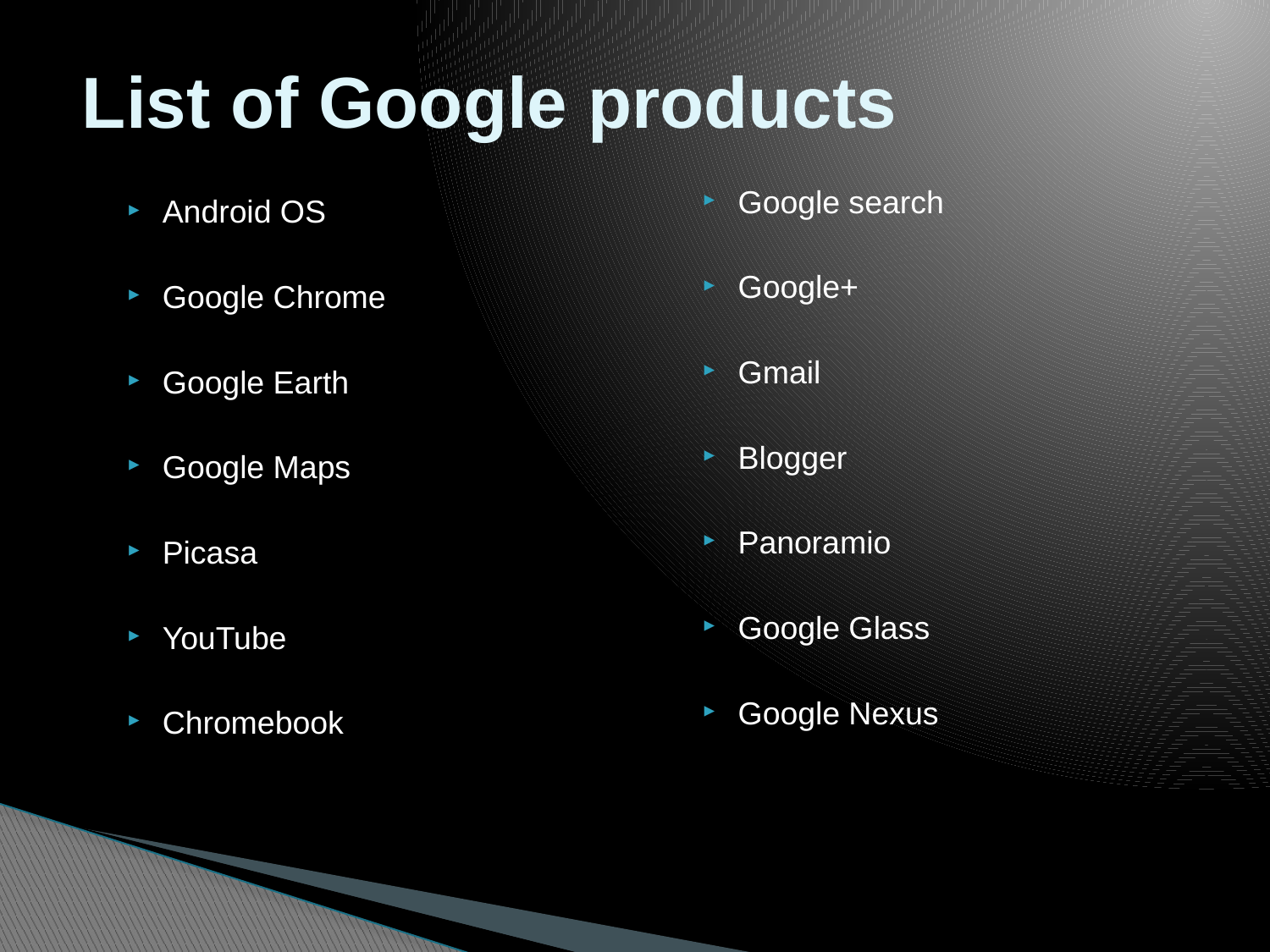

# List of Google products
Google search

Google+

Gmail

Blogger

Panoramio

Google Glass

Google Nexus
Android OS

Google Chrome

Google Earth

Google Maps

Picasa

YouTube

Chromebook